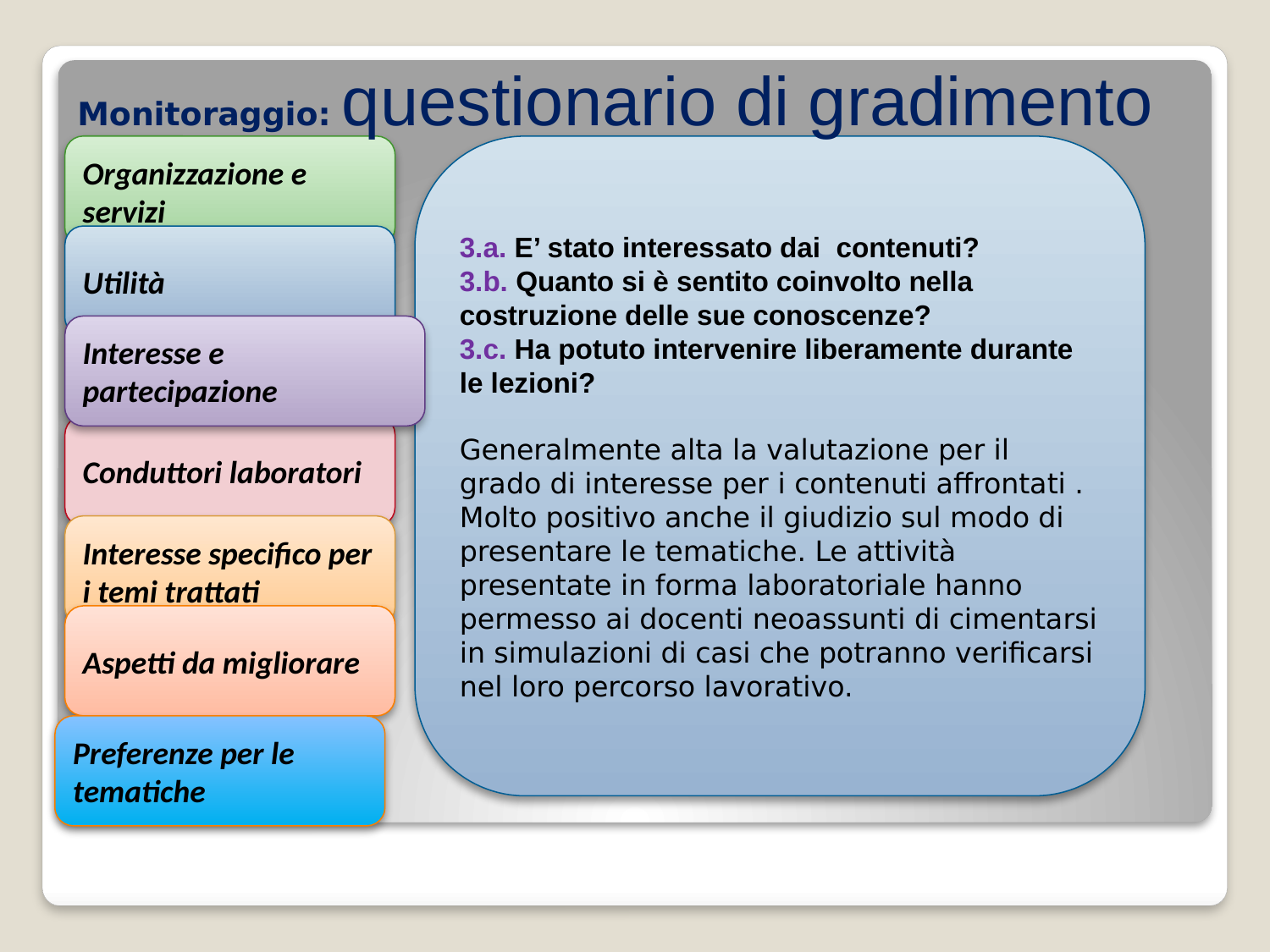

Monitoraggio: questionario di gradimento
Organizzazione e servizi
3.a. E’ stato interessato dai  contenuti?
3.b. Quanto si è sentito coinvolto nella costruzione delle sue conoscenze?
3.c. Ha potuto intervenire liberamente durante le lezioni?

Generalmente alta la valutazione per il grado di interesse per i contenuti affrontati .
Molto positivo anche il giudizio sul modo di presentare le tematiche. Le attività presentate in forma laboratoriale hanno permesso ai docenti neoassunti di cimentarsi in simulazioni di casi che potranno verificarsi nel loro percorso lavorativo.
Utilità
Interesse e partecipazione
Conduttori laboratori
Interesse specifico per i temi trattati
Aspetti da migliorare
Preferenze per le tematiche